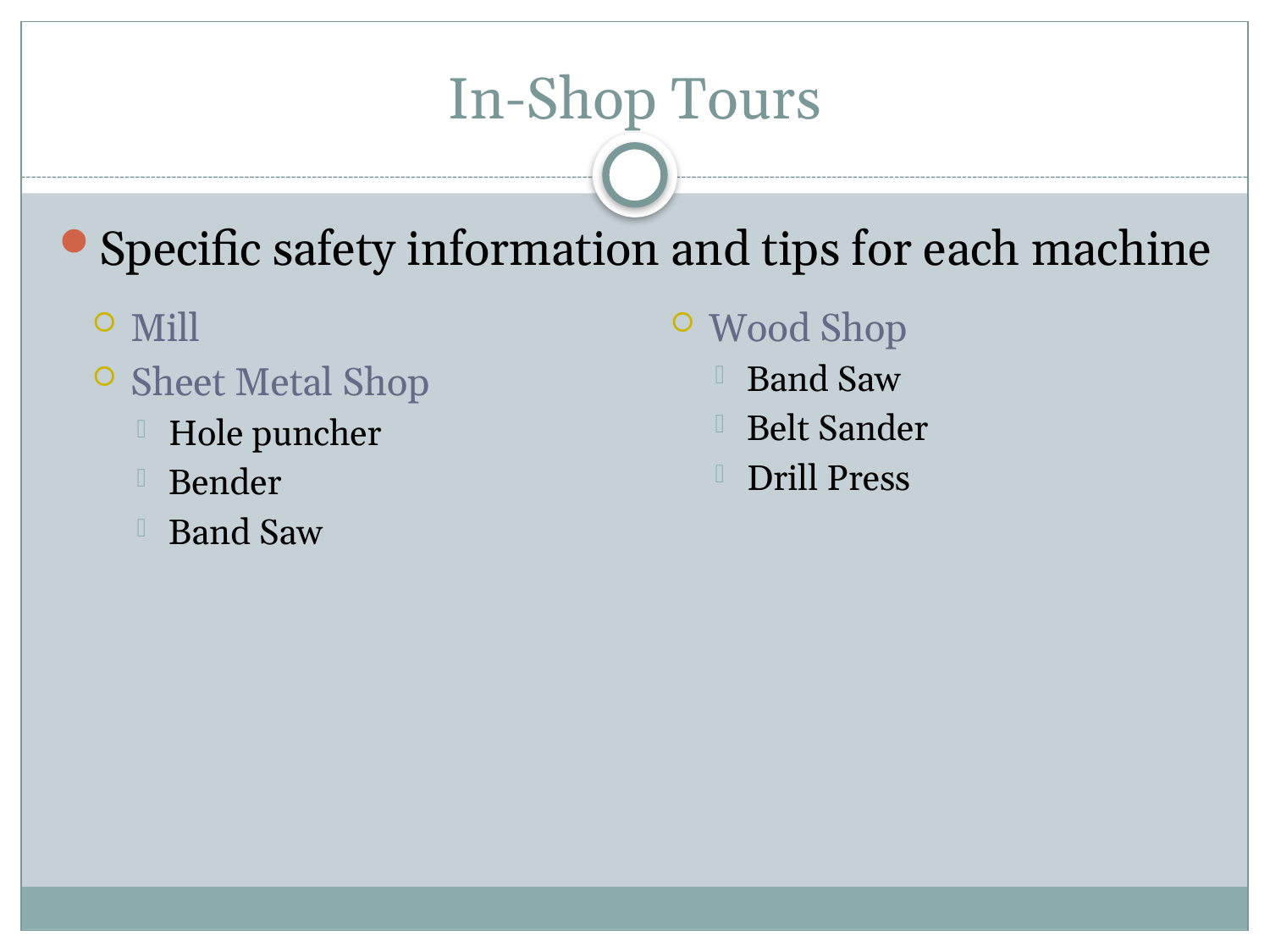

# In-Shop Tours
Specific safety information and tips for each machine
Mill
Sheet Metal Shop
Hole puncher
Bender
Band Saw

Wood Shop
Band Saw
Belt Sander
Drill Press